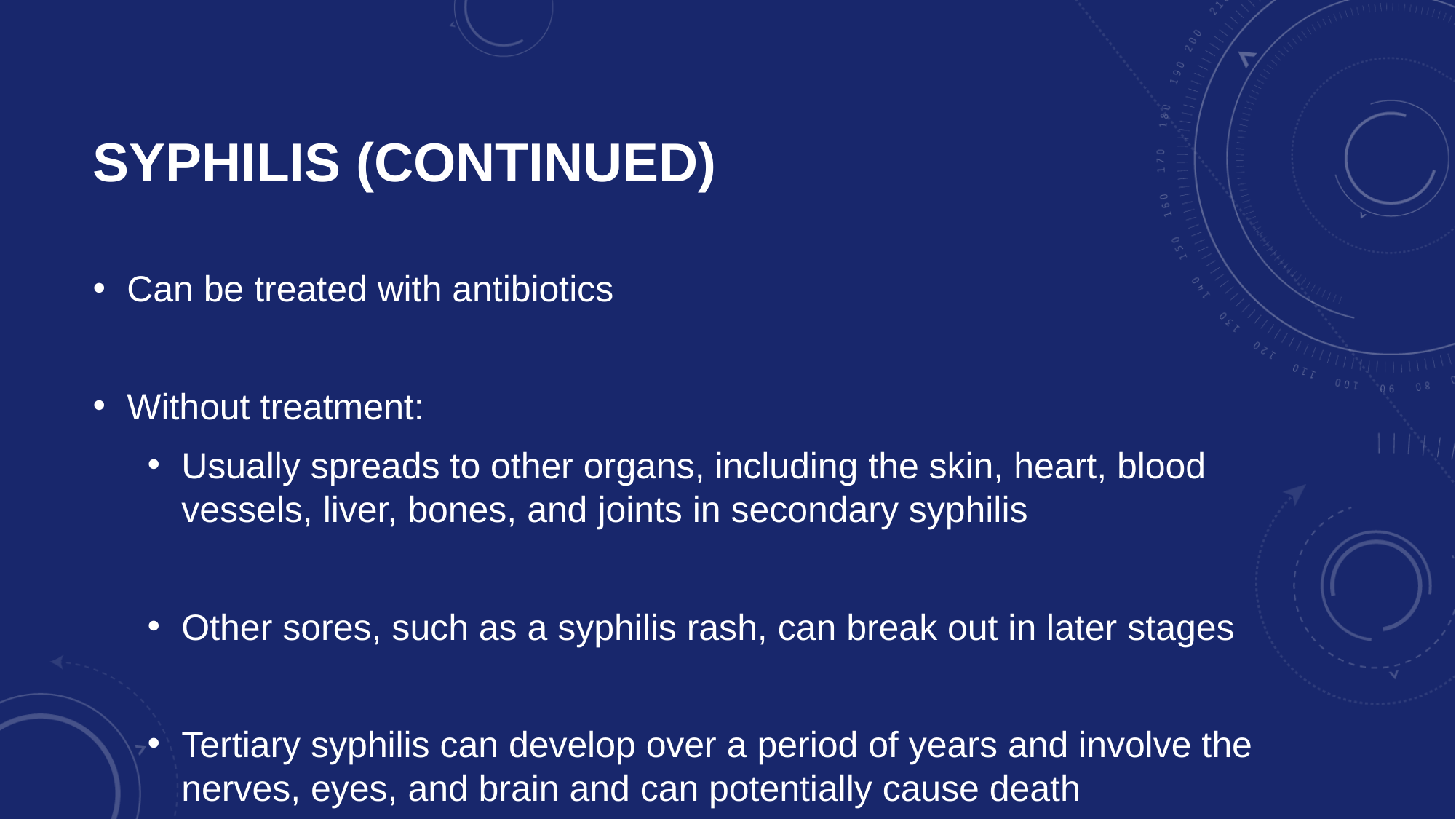

# Syphilis (continued)

Can be treated with antibiotics

Without treatment:
Usually spreads to other organs, including the skin, heart, blood vessels, liver, bones, and joints in secondary syphilis

Other sores, such as a syphilis rash, can break out in later stages

Tertiary syphilis can develop over a period of years and involve the nerves, eyes, and brain and can potentially cause death